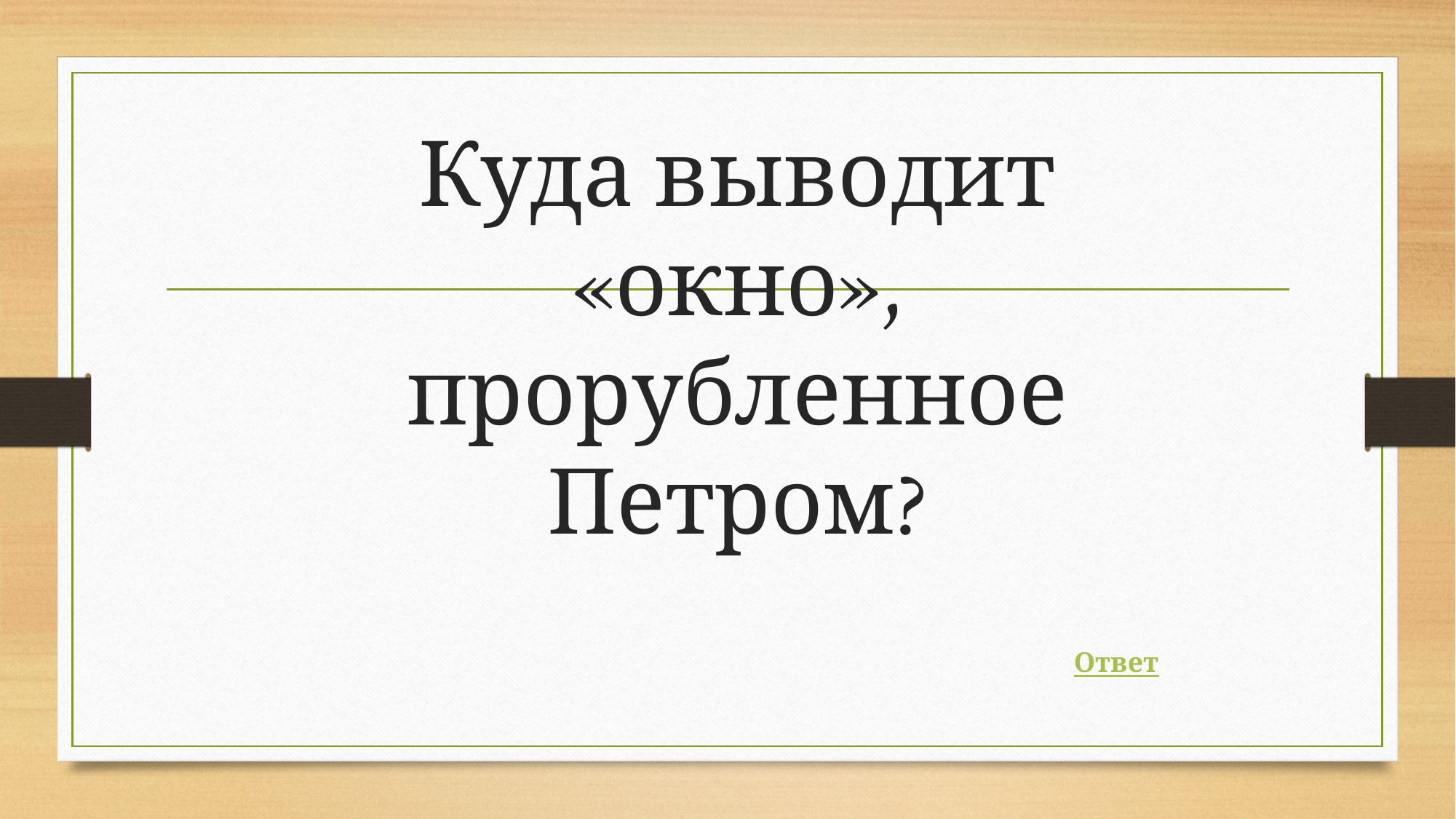

# Куда выводит «окно», прорубленное Петром?
Ответ